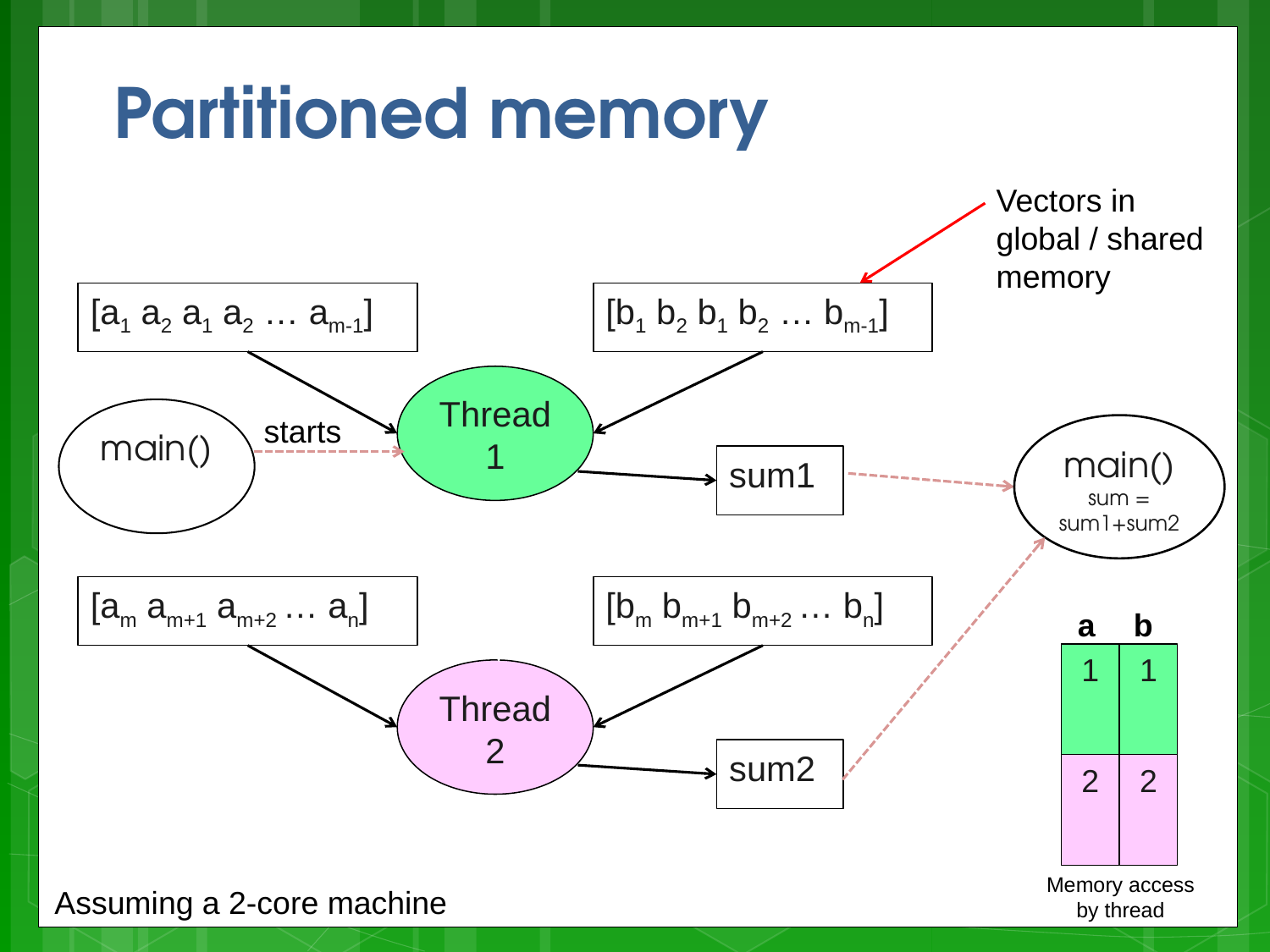

# Partitioned memory
Vectors in
global / shared
memory
[a1 a2 a1 a2 … am-1]
[b1 b2 b1 b2 … bm-1]
Thread 1
main()
starts
main()
sum = sum1+sum2
sum1

[am am+1 am+2 … an]
[bm bm+1 bm+2 … bn]
b
a
1
1
Thread 2
sum2
2
2
Memory access by thread
Assuming a 2-core machine